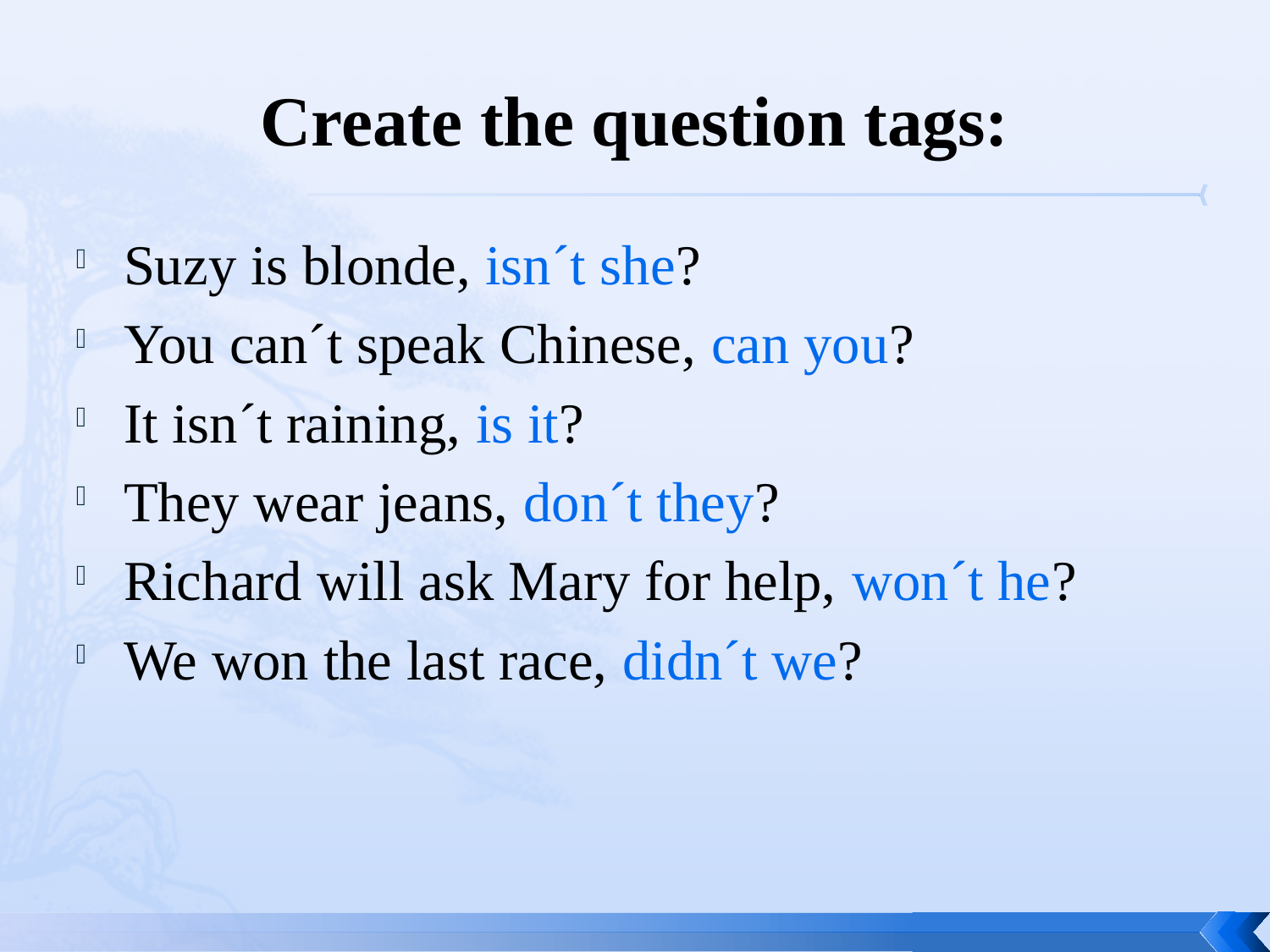

# Create the question tags:
Suzy is blonde, isn´t she?
You can´t speak Chinese, can you?
It isn´t raining, is it?
They wear jeans, don´t they?
Richard will ask Mary for help, won´t he?
We won the last race, didn´t we?